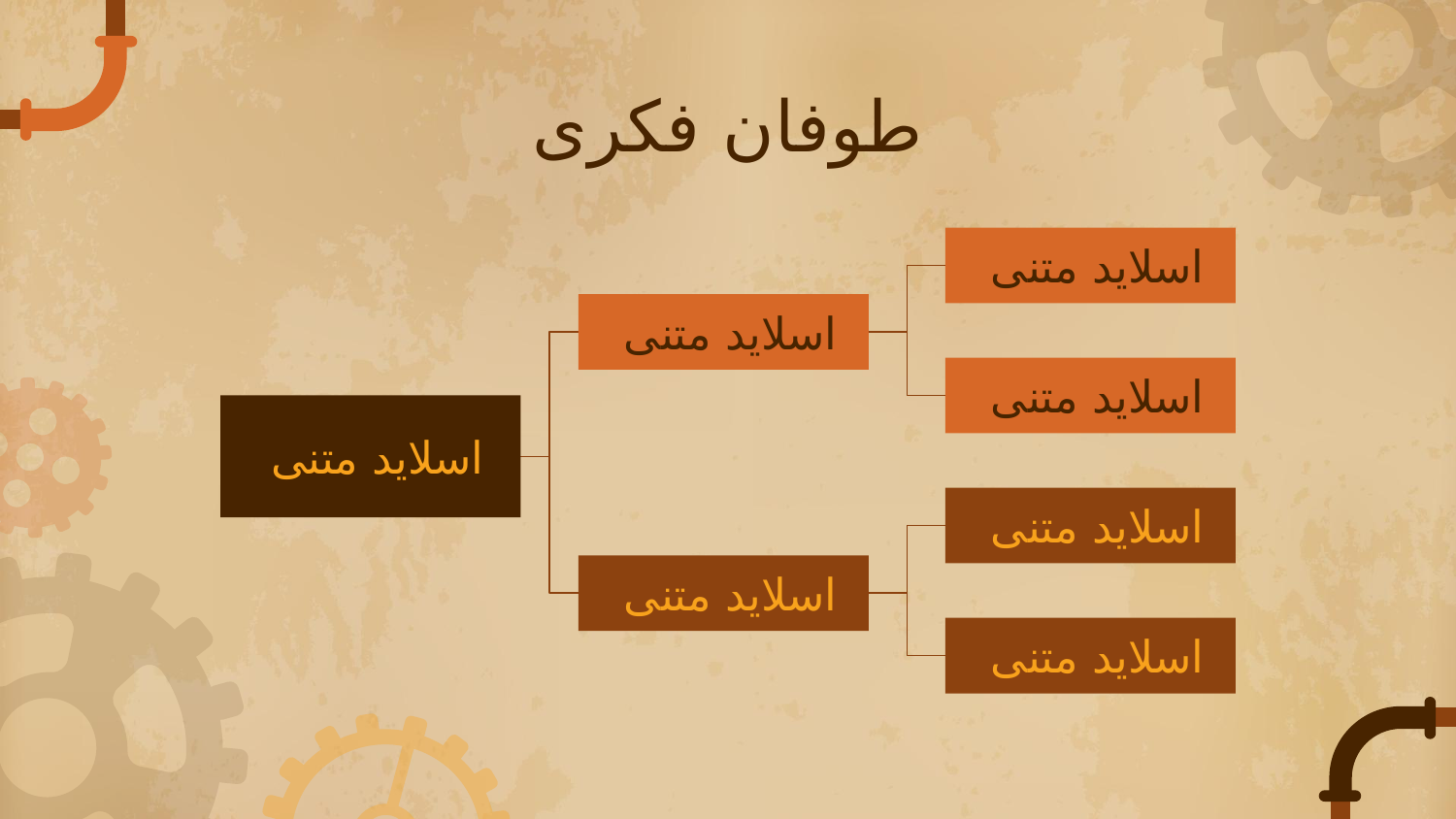

# طوفان فکری
اسلاید متنی
اسلاید متنی
اسلاید متنی
اسلاید متنی
اسلاید متنی
اسلاید متنی
اسلاید متنی